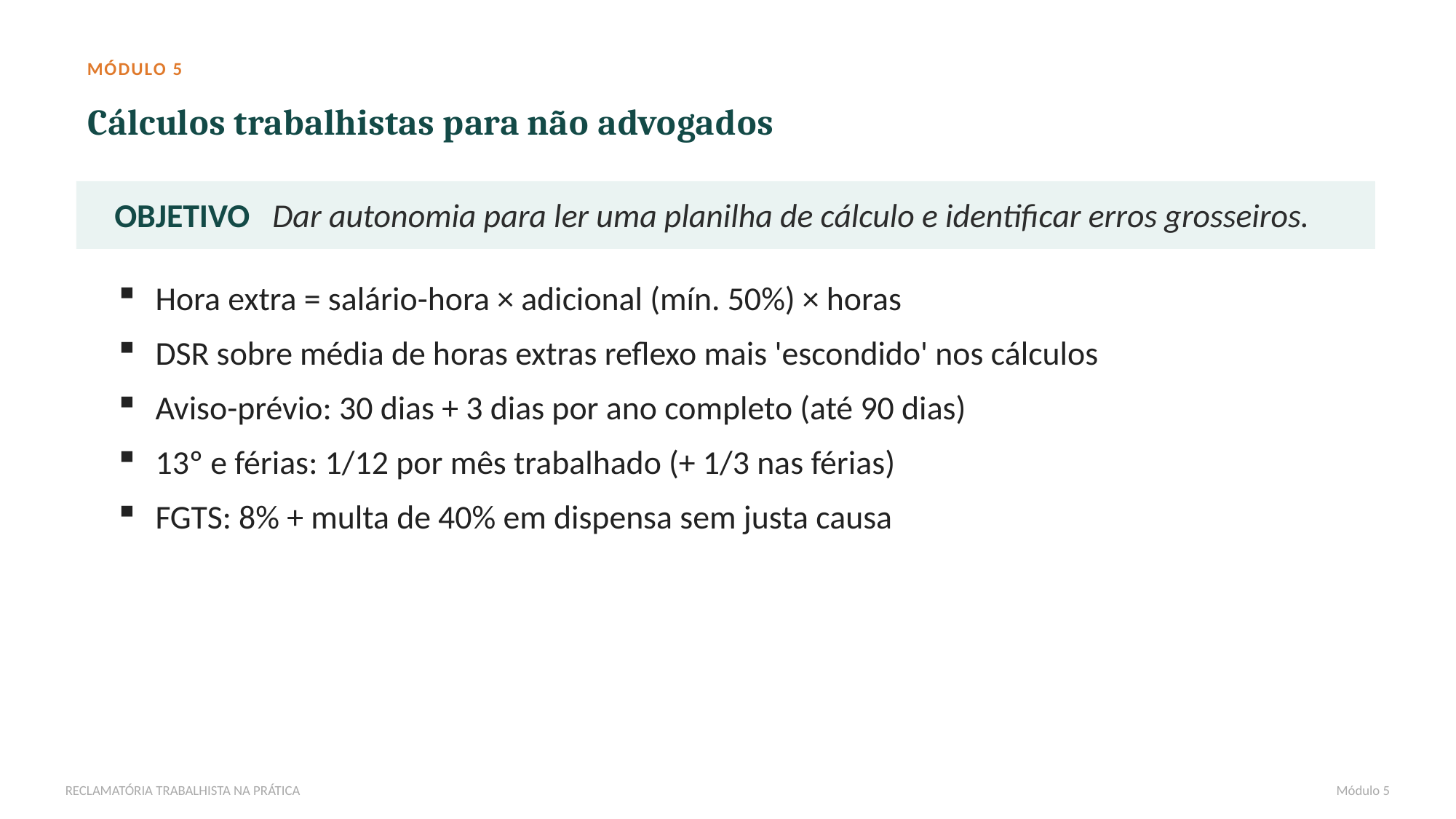

MÓDULO 5
Cálculos trabalhistas para não advogados
OBJETIVO   Dar autonomia para ler uma planilha de cálculo e identificar erros grosseiros.

Hora extra = salário-hora × adicional (mín. 50%) × horas
DSR sobre média de horas extras reflexo mais 'escondido' nos cálculos
Aviso-prévio: 30 dias + 3 dias por ano completo (até 90 dias)
13º e férias: 1/12 por mês trabalhado (+ 1/3 nas férias)
FGTS: 8% + multa de 40% em dispensa sem justa causa
RECLAMATÓRIA TRABALHISTA NA PRÁTICA
Módulo 5